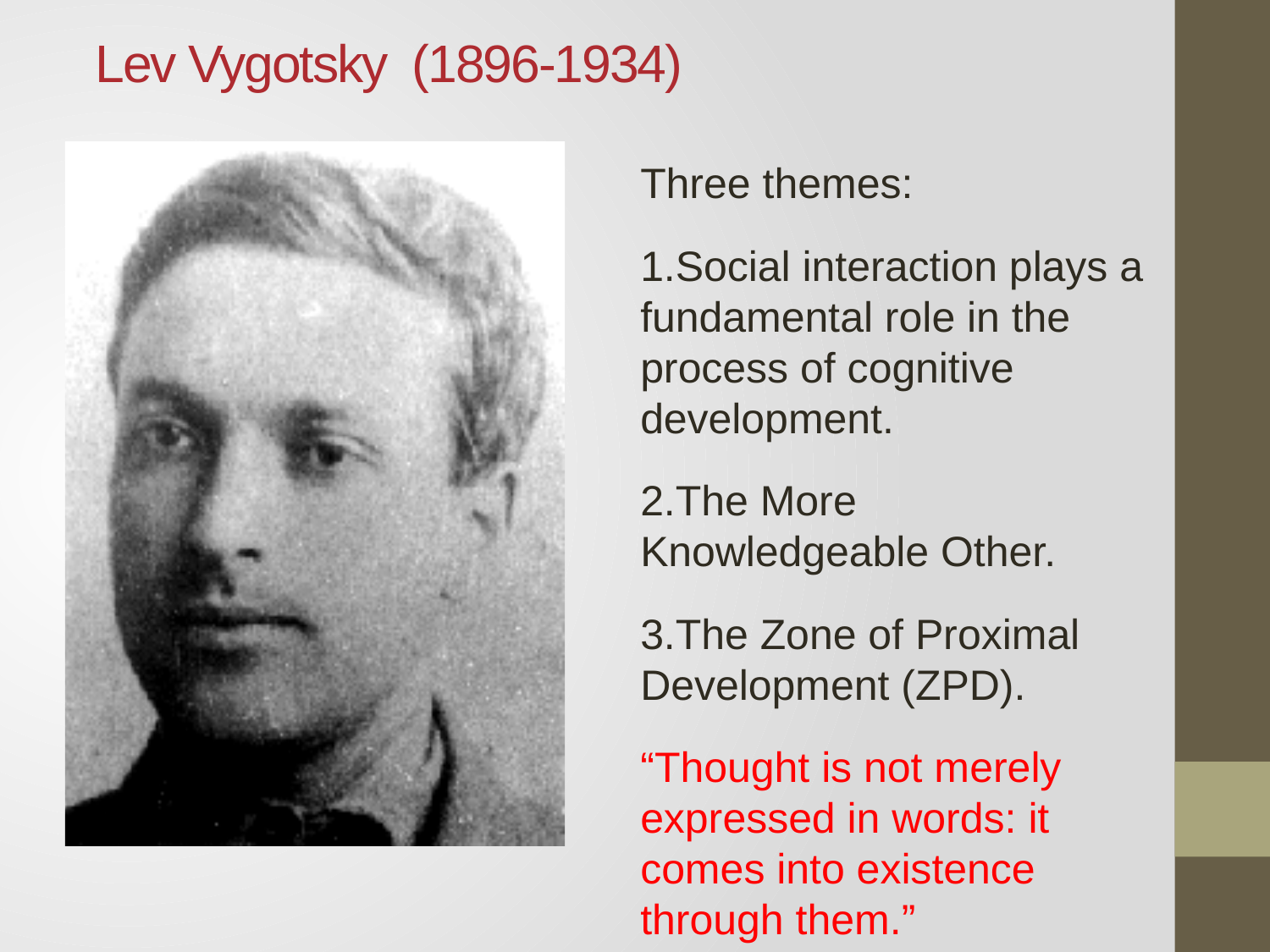

# Lev Vygotsky  (1896-1934)

Three themes:
Social interaction plays a fundamental role in the process of cognitive development.
The More Knowledgeable Other.
The Zone of Proximal Development (ZPD).
“Thought is not merely expressed in words: it comes into existence through them.”